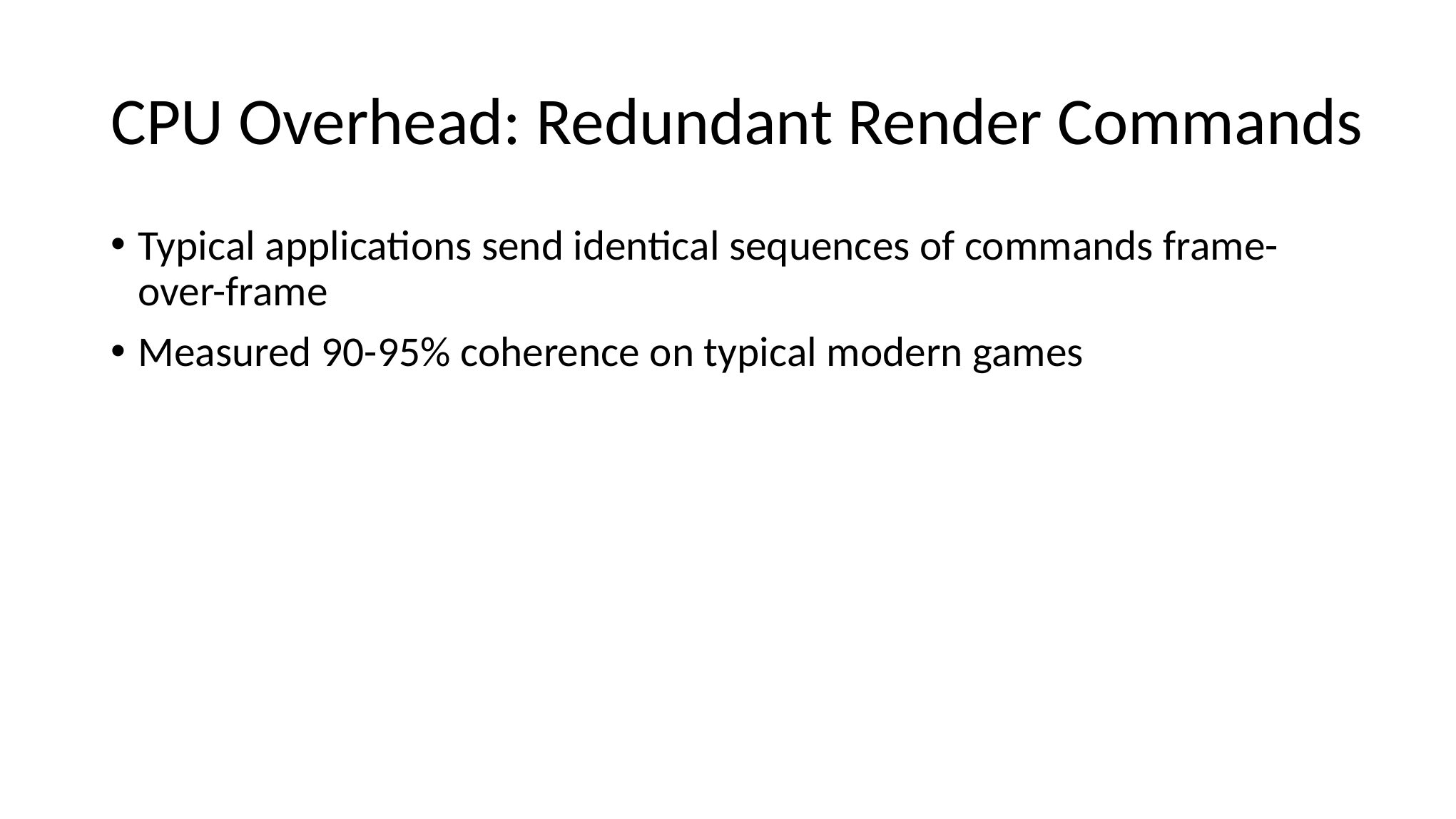

# CPU Overhead: Redundant Render Commands
Typical applications send identical sequences of commands frame-over-frame
Measured 90-95% coherence on typical modern games